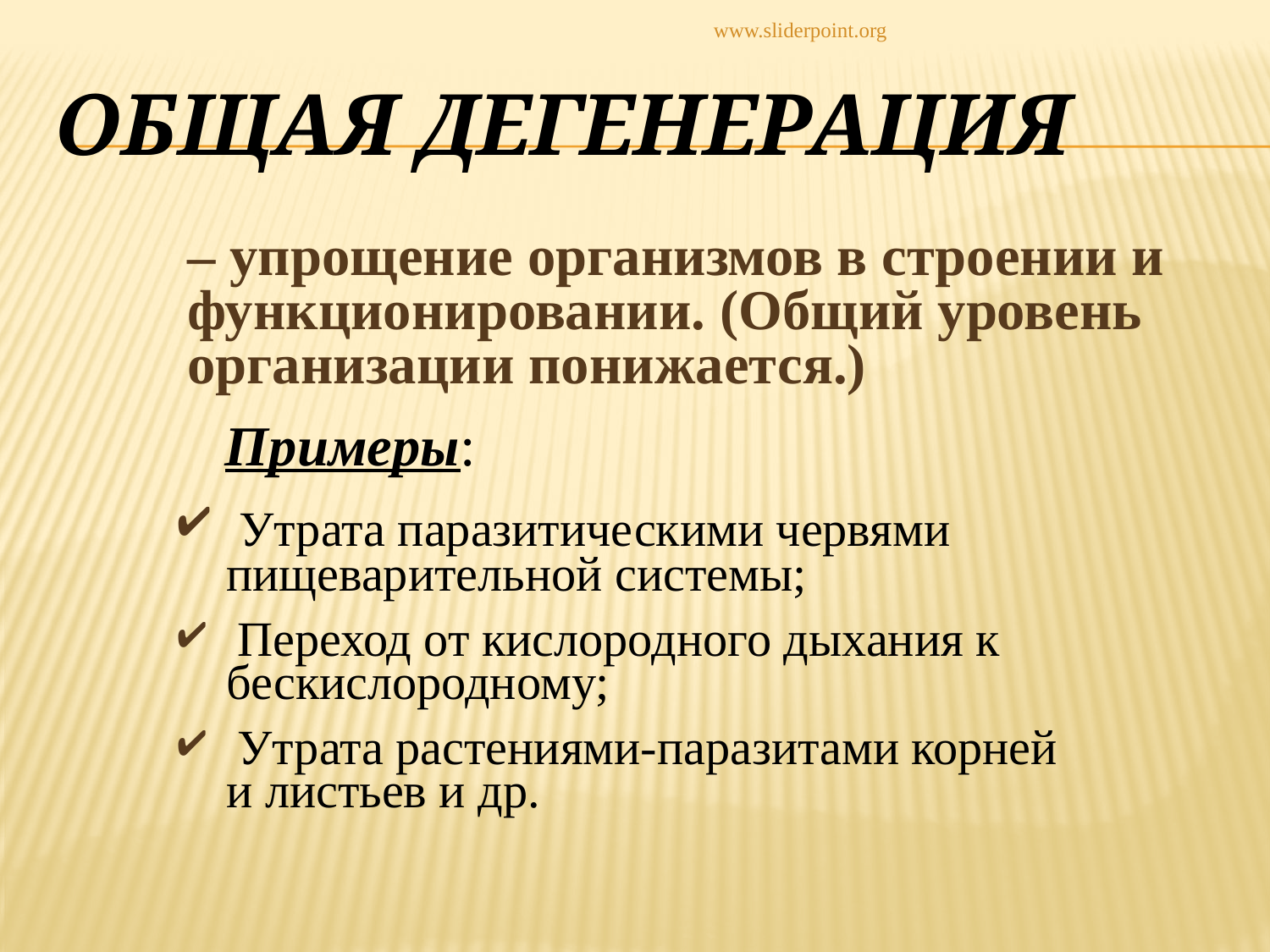

www.sliderpoint.org
# Общая дегенерация
– упрощение организмов в строении и функционировании. (Общий уровень организации понижается.)
   Примеры:
 Утрата паразитическими червями
    пищеварительной системы;
 Переход от кислородного дыхания к
    бескислородному;
 Утрата растениями-паразитами корней
    и листьев и др.